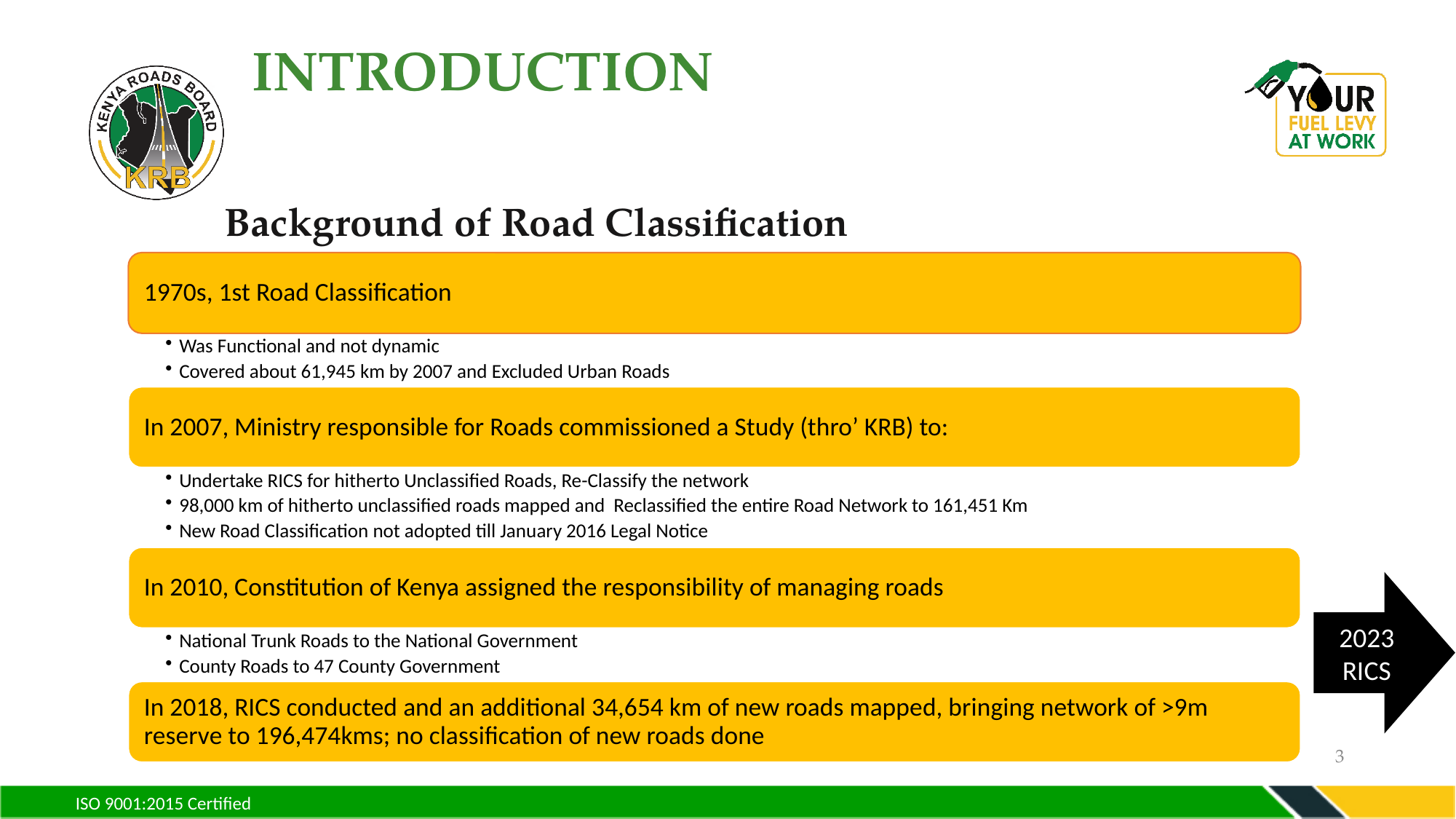

INTRODUCTION
Background of Road Classification
1970s, 1st Road Classification
Was Functional and not dynamic
Covered about 61,945 km by 2007 and Excluded Urban Roads
In 2007, Ministry responsible for Roads commissioned a Study (thro’ KRB) to:
Undertake RICS for hitherto Unclassified Roads, Re-Classify the network
98,000 km of hitherto unclassified roads mapped and  Reclassified the entire Road Network to 161,451 Km
New Road Classification not adopted till January 2016 Legal Notice
In 2010, Constitution of Kenya assigned the responsibility of managing roads
National Trunk Roads to the National Government
County Roads to 47 County Government
In 2018, RICS conducted and an additional 34,654 km of new roads mapped, bringing network of >9m reserve to 196,474kms; no classification of new roads done
2023 RICS
3